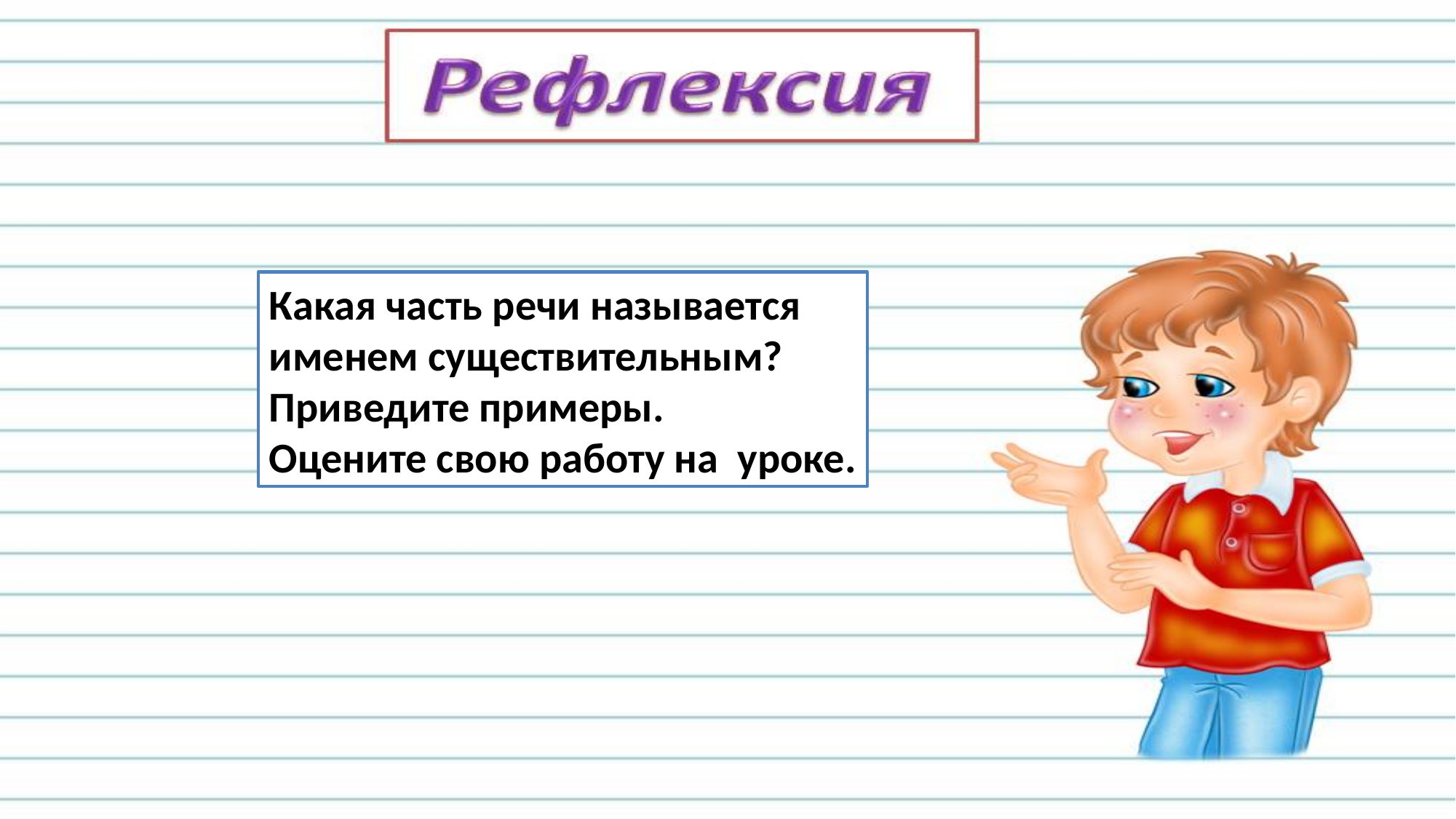

Какая часть речи называется
именем существительным?
Приведите примеры.
Оцените свою работу на  уроке.